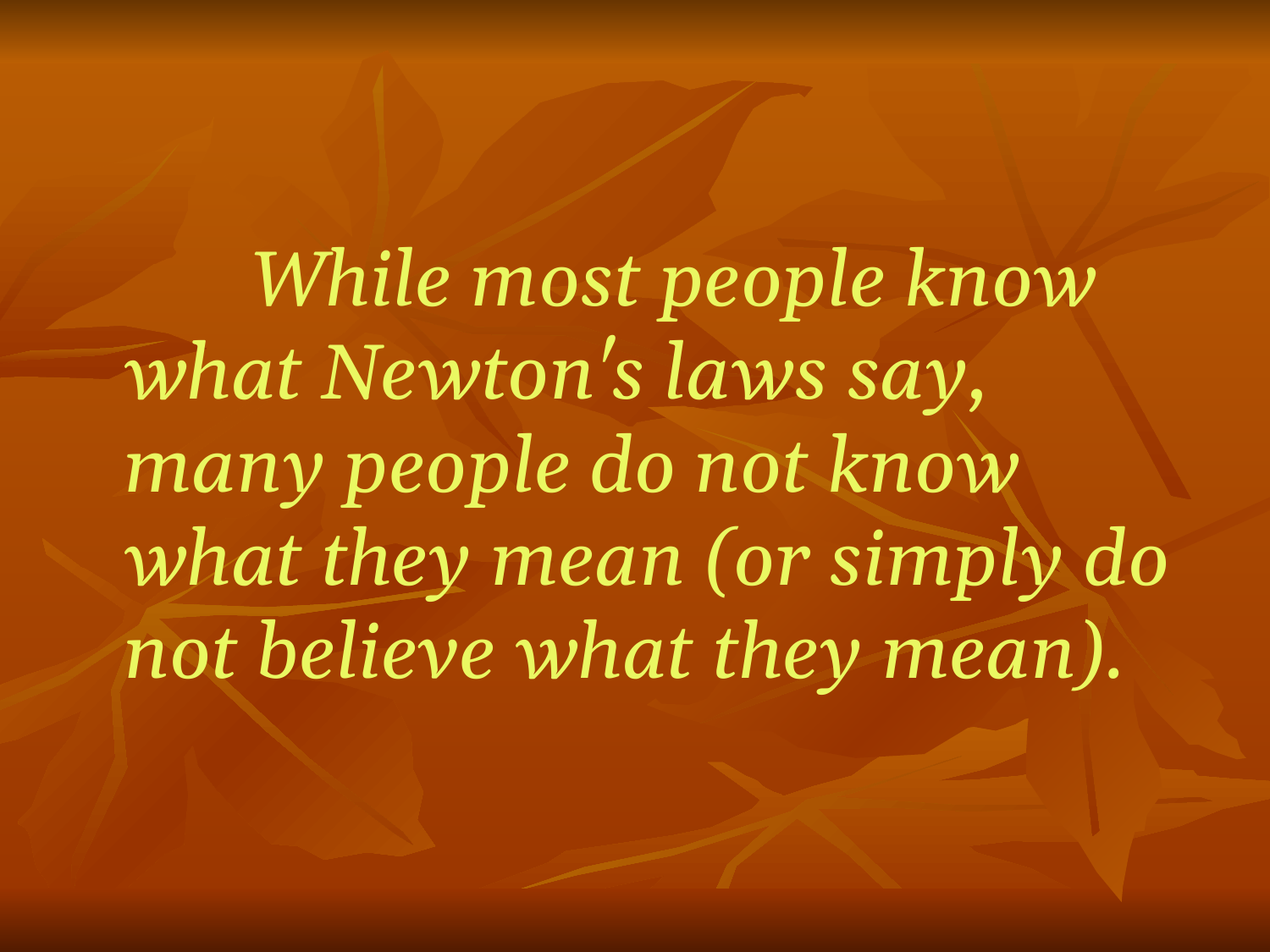

While most people know what Newton's laws say, many people do not know what they mean (or simply do not believe what they mean).